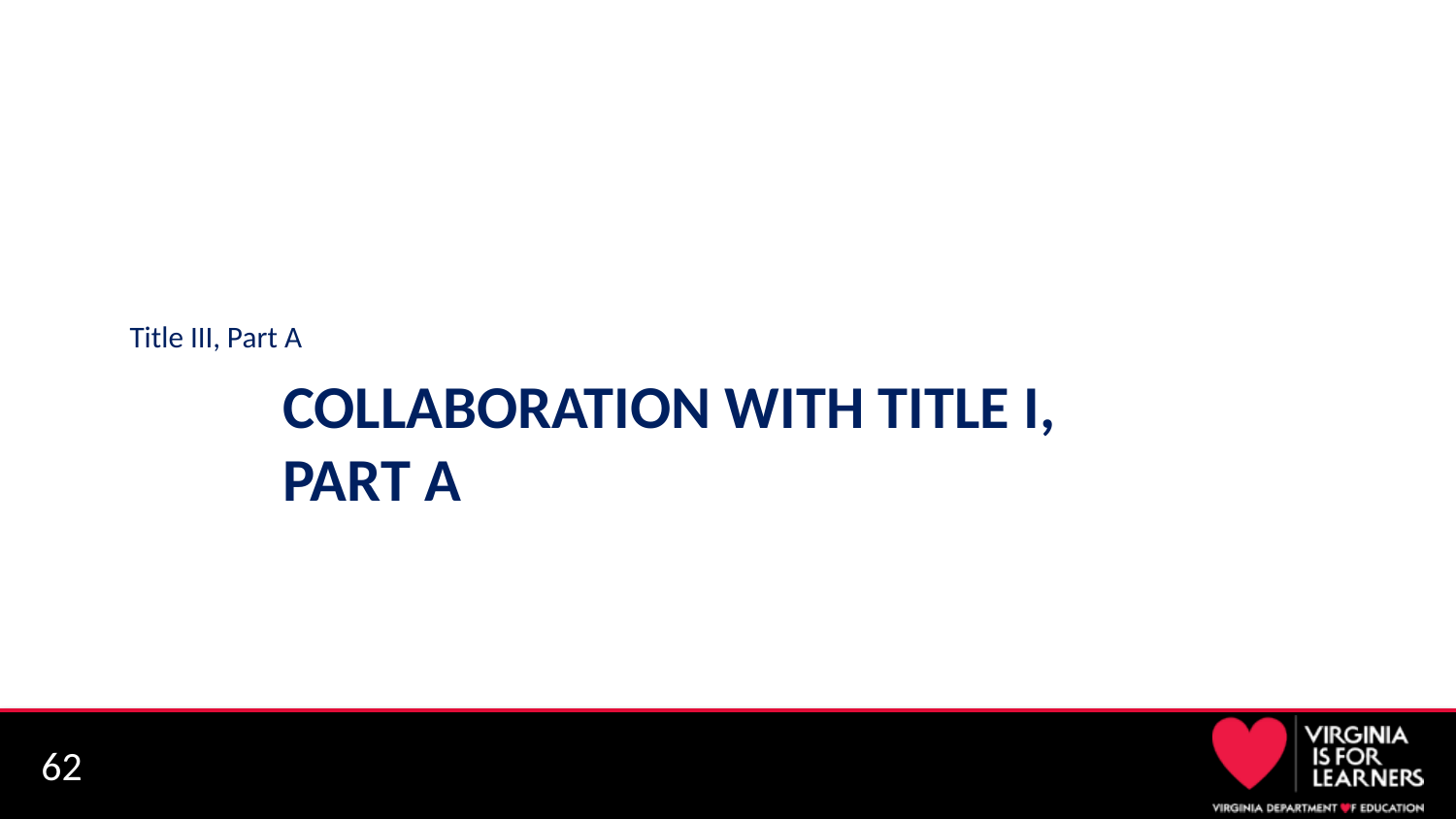

Title III, Part A
# Collaboration with Title I, Part A